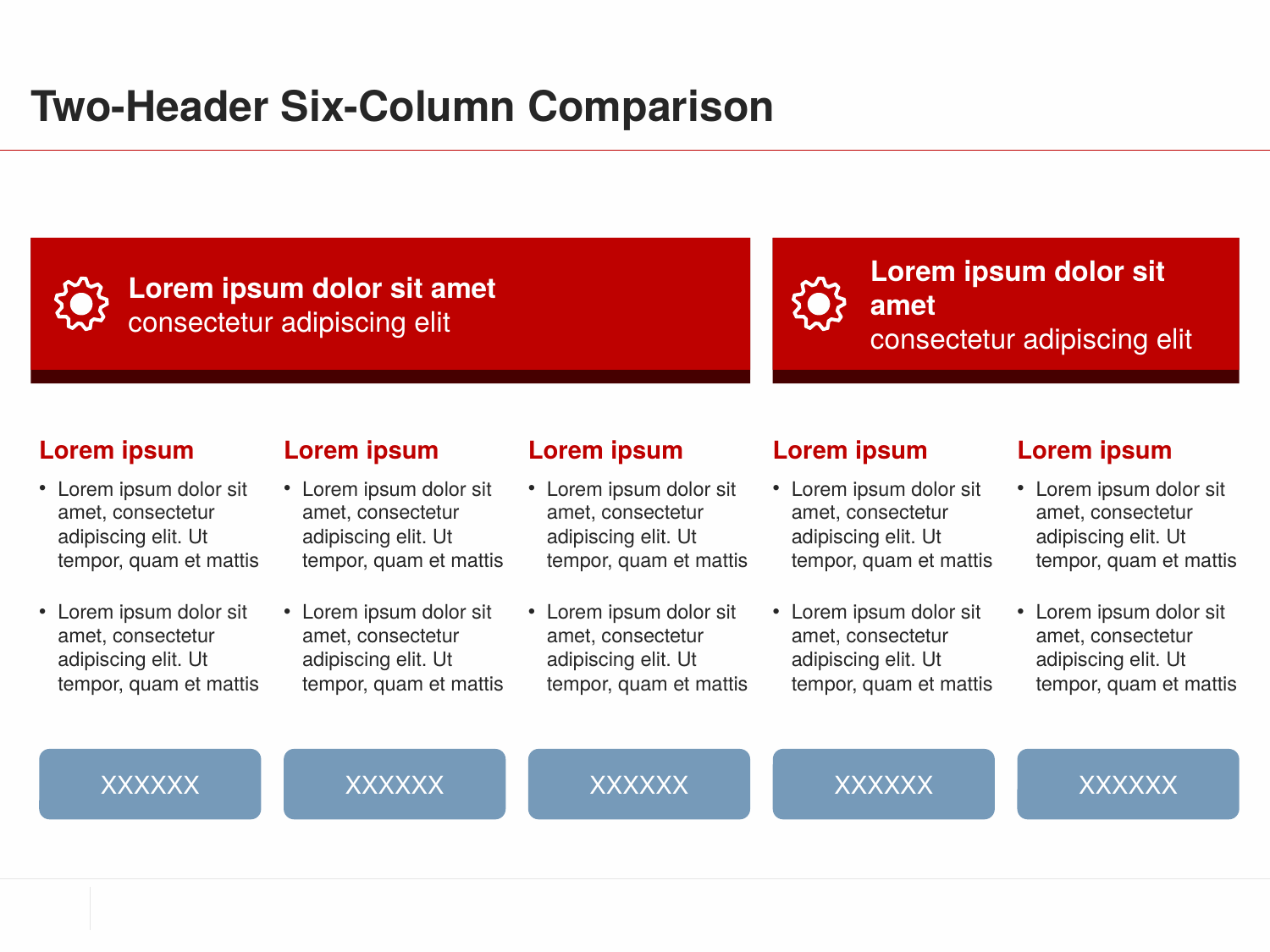

# Two-Header Six-Column Comparison

Lorem ipsum dolor sit amet
consectetur adipiscing elit

Lorem ipsum dolor sit amet
consectetur adipiscing elit

Lorem ipsum
Lorem ipsum
Lorem ipsum
Lorem ipsum
Lorem ipsum
Lorem ipsum dolor sit amet, consectetur adipiscing elit. Ut tempor, quam et mattis

Lorem ipsum dolor sit amet, consectetur adipiscing elit. Ut tempor, quam et mattis
Lorem ipsum dolor sit amet, consectetur adipiscing elit. Ut tempor, quam et mattis

Lorem ipsum dolor sit amet, consectetur adipiscing elit. Ut tempor, quam et mattis
Lorem ipsum dolor sit amet, consectetur adipiscing elit. Ut tempor, quam et mattis

Lorem ipsum dolor sit amet, consectetur adipiscing elit. Ut tempor, quam et mattis
Lorem ipsum dolor sit amet, consectetur adipiscing elit. Ut tempor, quam et mattis

Lorem ipsum dolor sit amet, consectetur adipiscing elit. Ut tempor, quam et mattis
Lorem ipsum dolor sit amet, consectetur adipiscing elit. Ut tempor, quam et mattis

Lorem ipsum dolor sit amet, consectetur adipiscing elit. Ut tempor, quam et mattis
XXXXXX
XXXXXX
XXXXXX
XXXXXX
XXXXXX